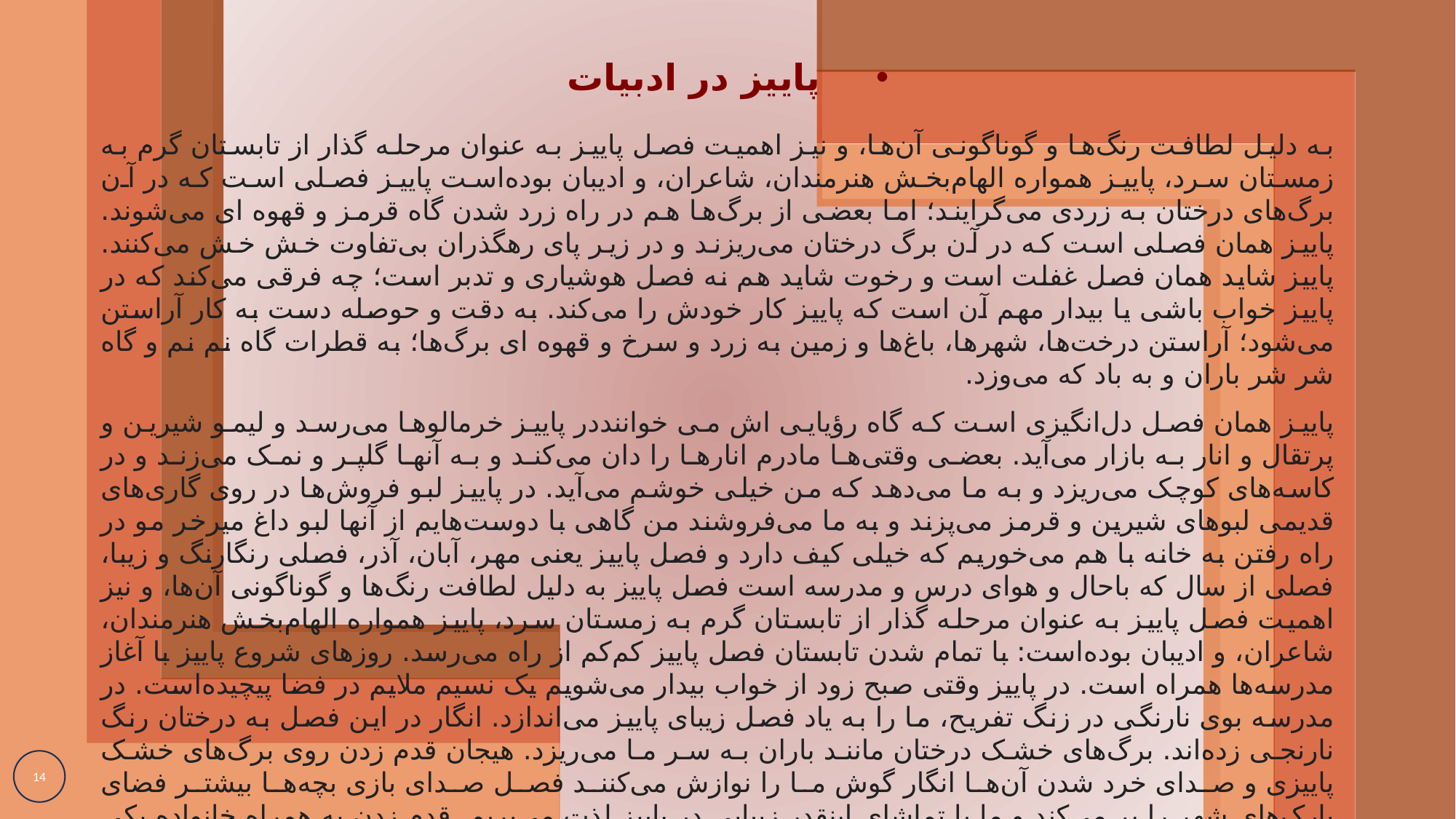

# پاییز در ادبیات
به دلیل لطافت رنگ‌ها و گوناگونی آن‌ها، و نیز اهمیت فصل پاییز به عنوان مرحله گذار از تابستان گرم به زمستان سرد، پاییز همواره الهام‌بخش هنرمندان، شاعران، و ادیبان بوده‌است پاییز فصلی است که در آن برگ‌های درختان به زردی می‌گرایند؛ اما بعضی از برگ‌ها هم در راه زرد شدن گاه قرمز و قهوه ای می‌شوند. پاییز همان فصلی است که در آن برگ درختان می‌ریزند و در زیر پای رهگذران بی‌تفاوت خش خش می‌کنند. پاییز شاید همان فصل غفلت است و رخوت شاید هم نه فصل هوشیاری و تدبر است؛ چه فرقی می‌کند که در پاییز خواب باشی یا بیدار مهم آن است که پاییز کار خودش را می‌کند. به دقت و حوصله دست به کار آراستن می‌شود؛ آراستن درخت‌ها، شهرها، باغ‌ها و زمین به زرد و سرخ و قهوه ای برگ‌ها؛ به قطرات گاه نم نم و گاه شر شر باران و به باد که می‌وزد.
پاییز همان فصل دل‌انگیزی است که گاه رؤیایی اش می خواننددر پاییز خرمالوها می‌رسد و لیمو شیرین و پرتقال و انار به بازار می‌آید. بعضی وقتی‌ها مادرم انارها را دان می‌کند و به آنها گلپر و نمک می‌زند و در کاسه‌های کوچک می‌ریزد و به ما می‌دهد که من خیلی خوشم می‌آید. در پاییز لبو فروش‌ها در روی گاری‌های قدیمی لبوهای شیرین و قرمز می‌پزند و به ما می‌فروشند من گاهی با دوست‌هایم از آنها لبو داغ میرخر مو در راه رفتن به خانه با هم می‌خوریم که خیلی کیف دارد و فصل پاییز یعنی مهر، آبان، آذر، فصلی رنگارنگ و زیبا، فصلی از سال که باحال و هوای درس و مدرسه است فصل پاییز به دلیل لطافت رنگ‌ها و گوناگونی آن‌ها، و نیز اهمیت فصل پاییز به عنوان مرحله گذار از تابستان گرم به زمستان سرد، پاییز همواره الهام‌بخش هنرمندان، شاعران، و ادیبان بوده‌است: با تمام شدن تابستان فصل پاییز کم‌کم از راه می‌رسد. روزهای شروع پاییز با آغاز مدرسه‌ها همراه است. در پاییز وقتی صبح زود از خواب بیدار می‌شویم یک نسیم ملایم در فضا پیچیده‌است. در مدرسه بوی نارنگی در زنگ تفریح، ما را به یاد فصل زیبای پاییز می‌اندازد. انگار در این فصل به درختان رنگ نارنجی زده‌اند. برگ‌های خشک درختان مانند باران به سر ما می‌ریزد. هیجان قدم زدن روی برگ‌های خشک پاییزی و صدای خرد شدن آن‌ها انگار گوش ما را نوازش می‌کنند فصل صدای بازی بچه‌ها بیشتر فضای پارک‌های شهر را پر می‌کند و ما با تماشای اینقدر زیبایی در پاییز لذت می‌بریم. قدم زدن به همراه خانواده یکی از تفریحات ارزان این فصل است پاییز یا خَزان یکی از چهار فصل اقلیم معتدل است. در نیم‌کره شمالی با برج‌های میزان، عقرب و قوس؛ ماه‌های مهر، آبان و آذر برابر است. پاییز از نظر ستاره‌شناختی بین دو نقطه اعتدال پاییزی و انقلاب زمستانی است. از نظر گاه‌شماری هجری خورشیدی، در روز یکم مهر آغاز می‌شود و تا پایان آذر ادامه می‌یابد.
14